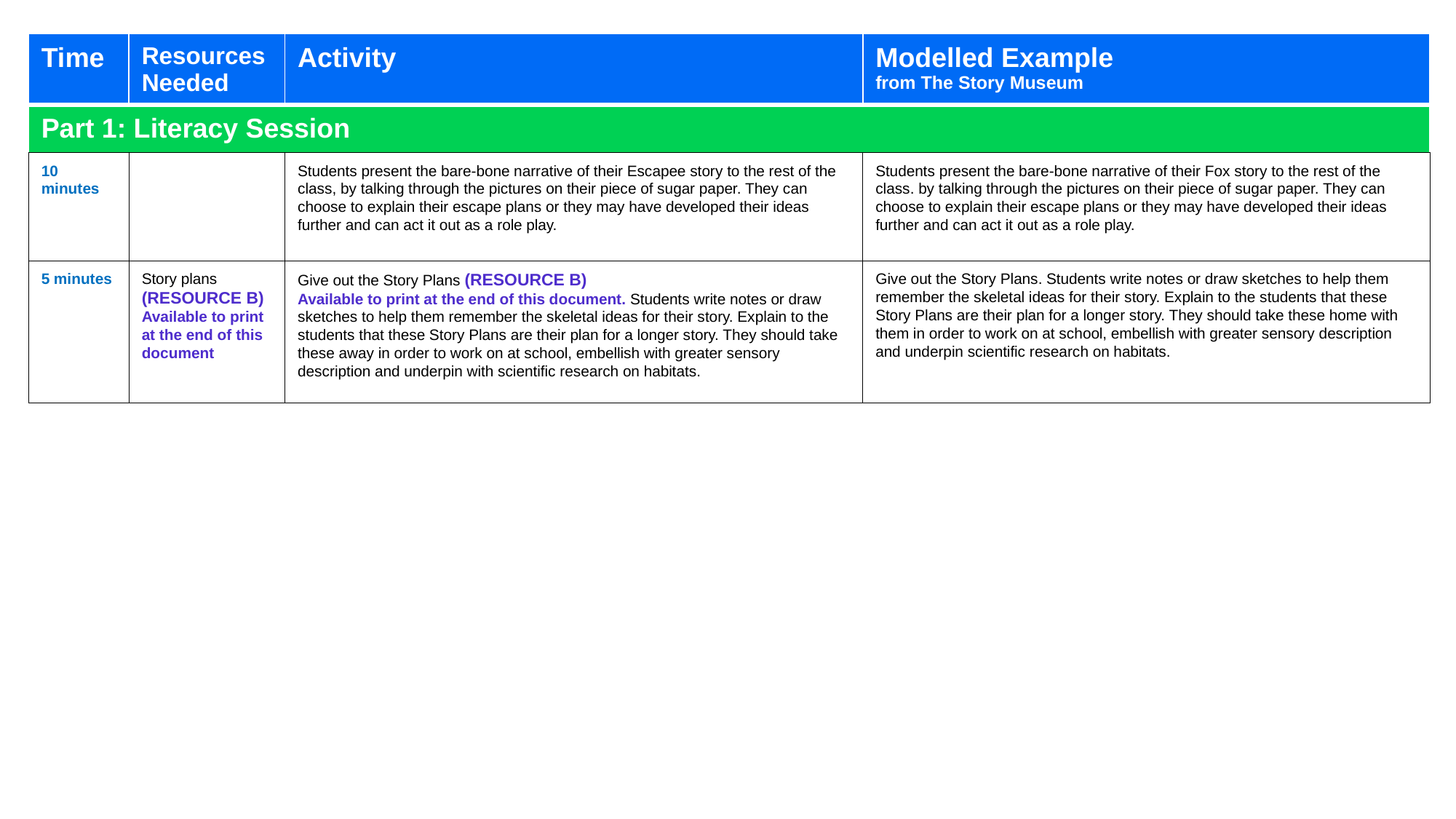

| Time | Resources Needed | Activity | Modelled Example from The Story Museum |
| --- | --- | --- | --- |
| Part 1: Literacy Session |  |  |  |
| 10 minutes |  | Students present the bare-bone narrative of their Escapee story to the rest of the class, by talking through the pictures on their piece of sugar paper. They can choose to explain their escape plans or they may have developed their ideas further and can act it out as a role play. | Students present the bare-bone narrative of their Fox story to the rest of the class. by talking through the pictures on their piece of sugar paper. They can choose to explain their escape plans or they may have developed their ideas further and can act it out as a role play. |
| 5 minutes | Story plans (RESOURCE B) Available to print at the end of this document | Give out the Story Plans (RESOURCE B) Available to print at the end of this document. Students write notes or draw sketches to help them remember the skeletal ideas for their story. Explain to the students that these Story Plans are their plan for a longer story. They should take these away in order to work on at school, embellish with greater sensory description and underpin with scientific research on habitats. | Give out the Story Plans. Students write notes or draw sketches to help them remember the skeletal ideas for their story. Explain to the students that these Story Plans are their plan for a longer story. They should take these home with them in order to work on at school, embellish with greater sensory description and underpin scientific research on habitats. |